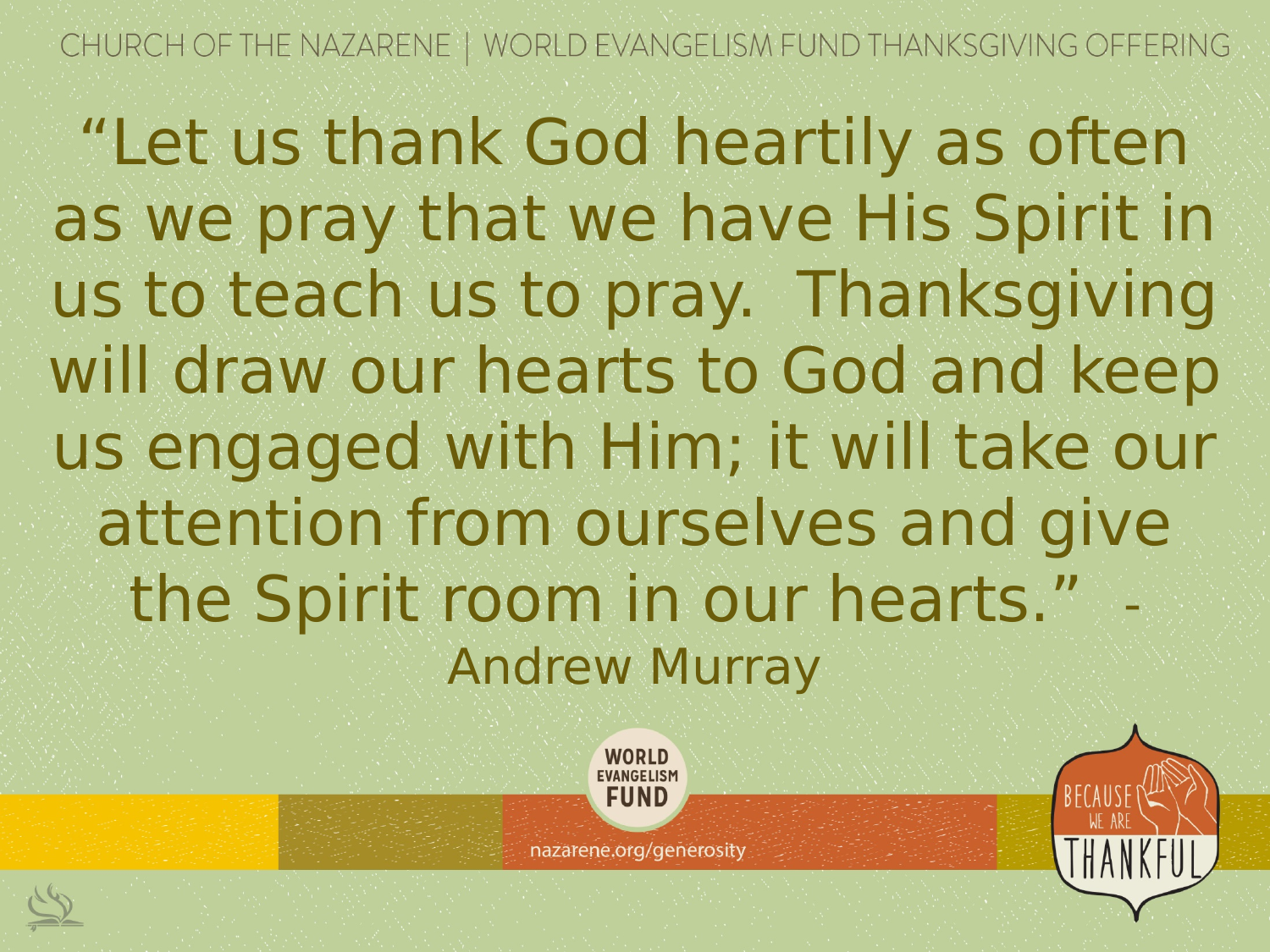

“Let us thank God heartily as often as we pray that we have His Spirit in us to teach us to pray.  Thanksgiving will draw our hearts to God and keep us engaged with Him; it will take our attention from ourselves and give the Spirit room in our hearts.”  -Andrew Murray